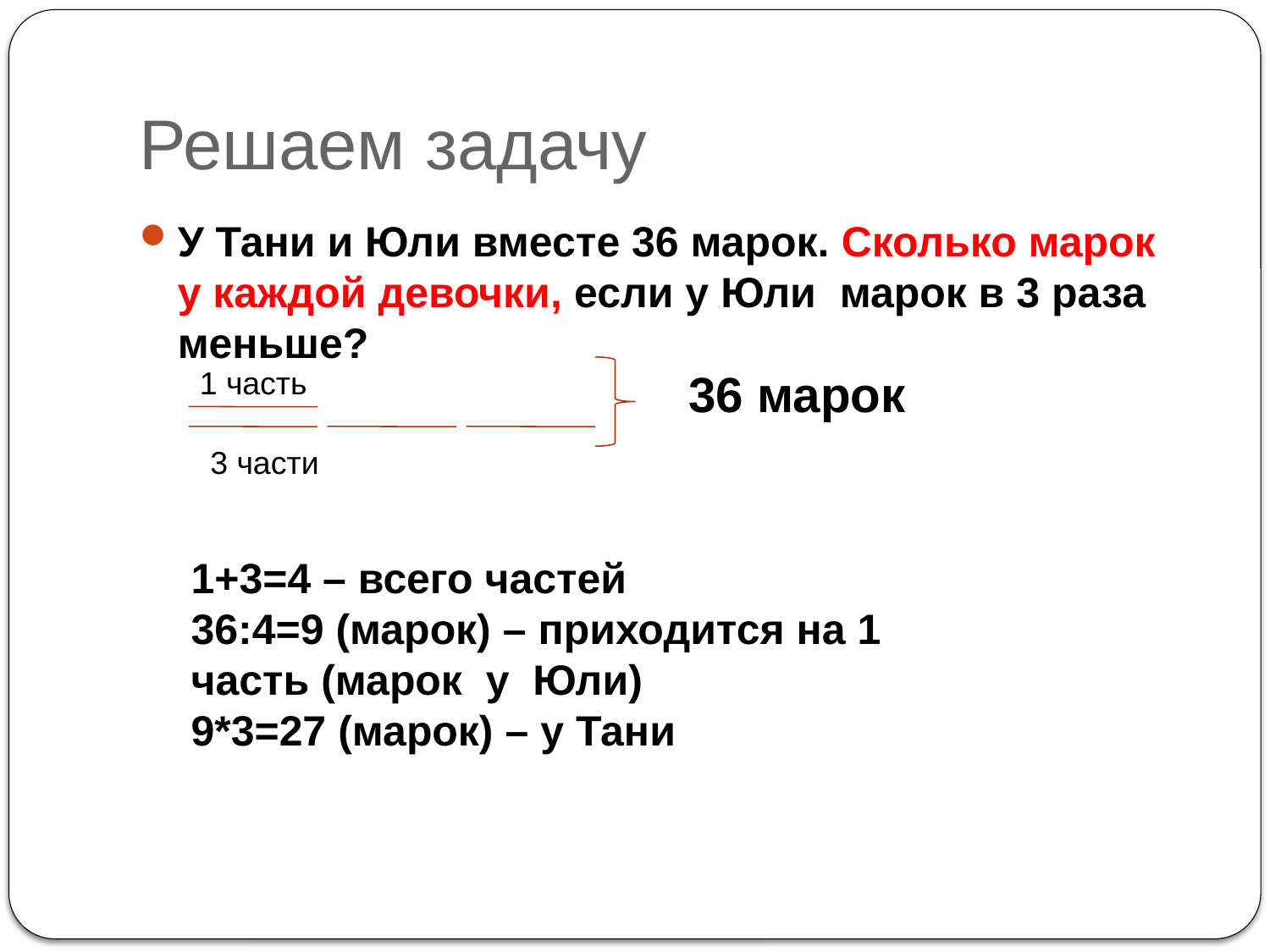

# Решаем задачу
У Тани и Юли вместе 36 марок. Сколько марок  у каждой девочки, если у Юли  марок в 3 раза меньше?

1 часть

36 марок
3 части
1+3=4 – всего частей
36:4=9 (марок) – приходится на 1 часть (марок  у  Юли)
9*3=27 (марок) – у Тани